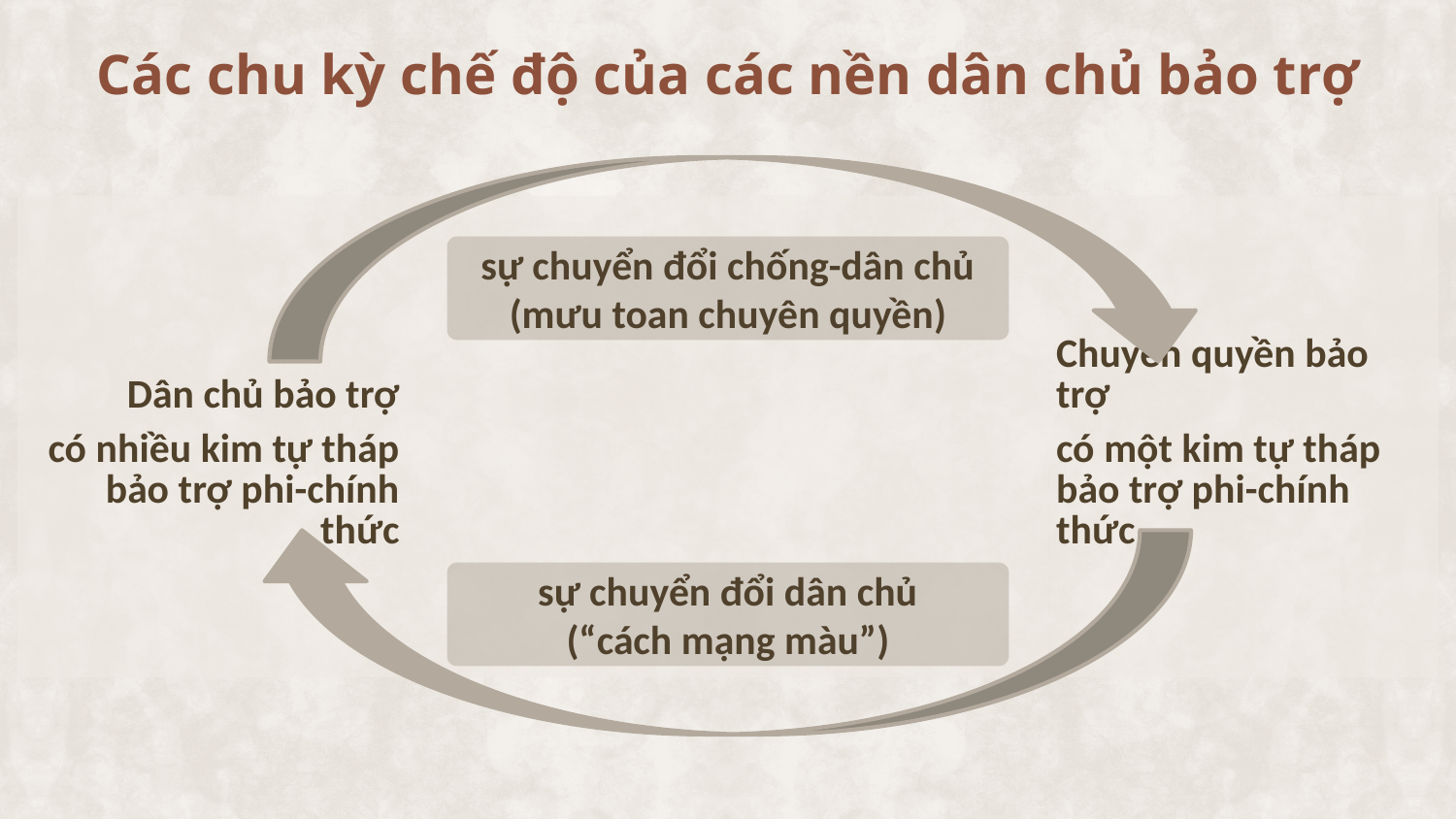

# Các chu kỳ chế độ của các nền dân chủ bảo trợ

| Dân chủ bảo trợ |  | Chuyên quyền bảo trợ |
| --- | --- | --- |
| có nhiều kim tự tháp bảo trợ phi-chính thức |  | có một kim tự tháp bảo trợ phi-chính thức |
sự chuyển đổi chống-dân chủ
(mưu toan chuyên quyền)

sự chuyển đổi dân chủ
(“cách mạng màu”)